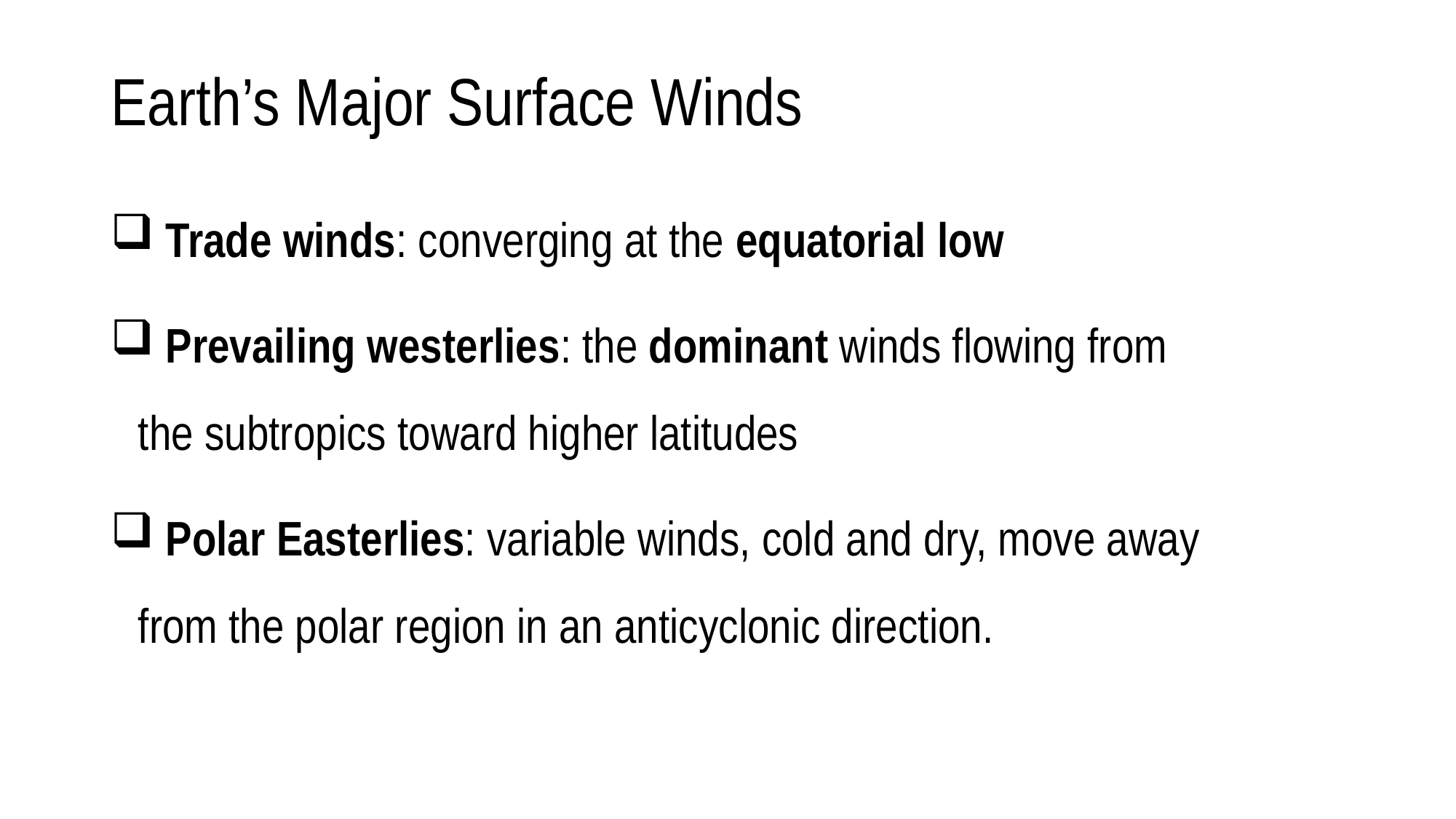

# Earth’s Major Surface Winds
 Trade winds: converging at the equatorial low
 Prevailing westerlies: the dominant winds flowing from the subtropics toward higher latitudes
 Polar Easterlies: variable winds, cold and dry, move away from the polar region in an anticyclonic direction.